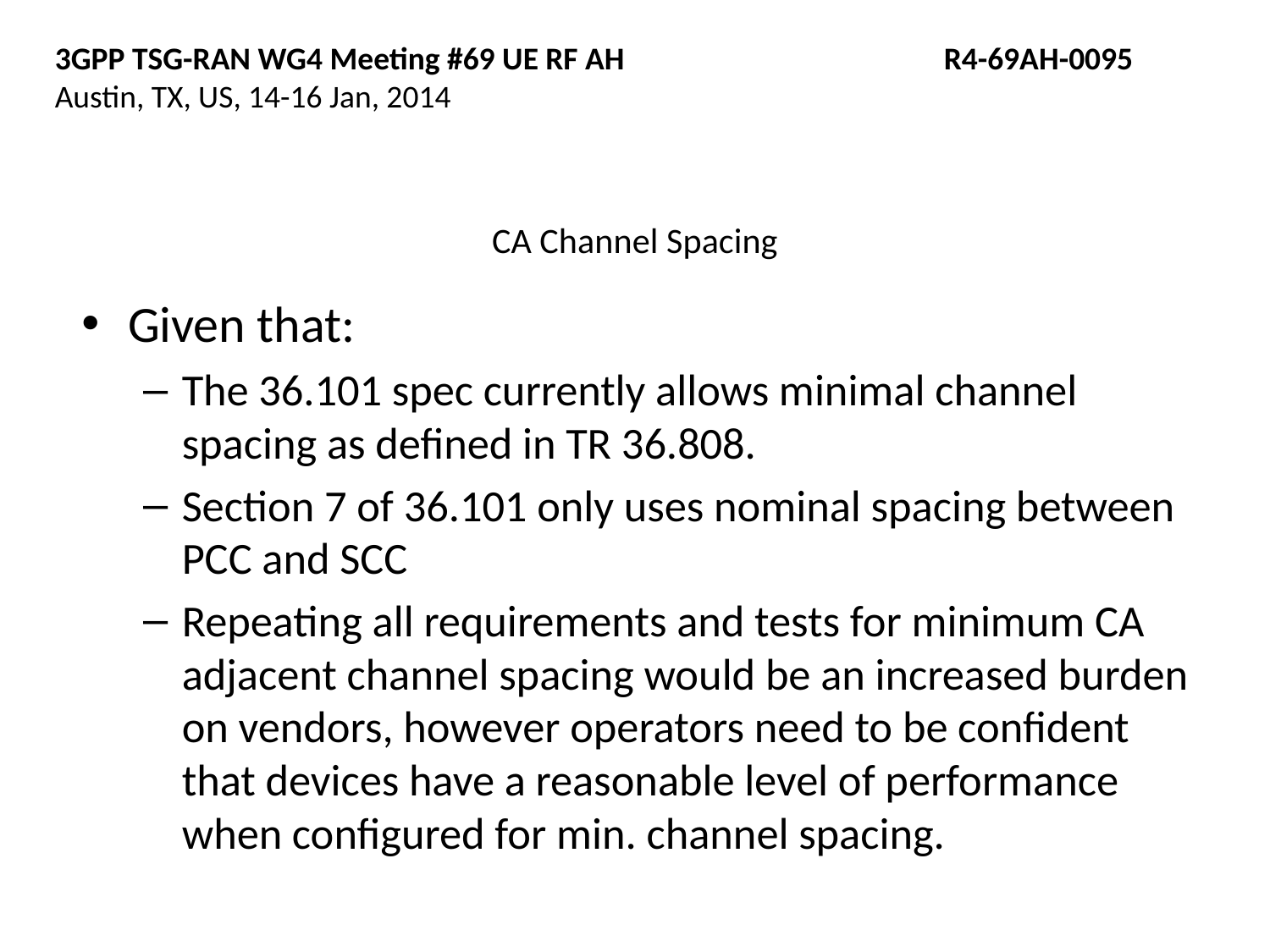

3GPP TSG-RAN WG4 Meeting #69 UE RF AH			R4-69AH-0095
Austin, TX, US, 14-16 Jan, 2014
# CA Channel Spacing
Given that:
The 36.101 spec currently allows minimal channel spacing as defined in TR 36.808.
Section 7 of 36.101 only uses nominal spacing between PCC and SCC
Repeating all requirements and tests for minimum CA adjacent channel spacing would be an increased burden on vendors, however operators need to be confident that devices have a reasonable level of performance when configured for min. channel spacing.